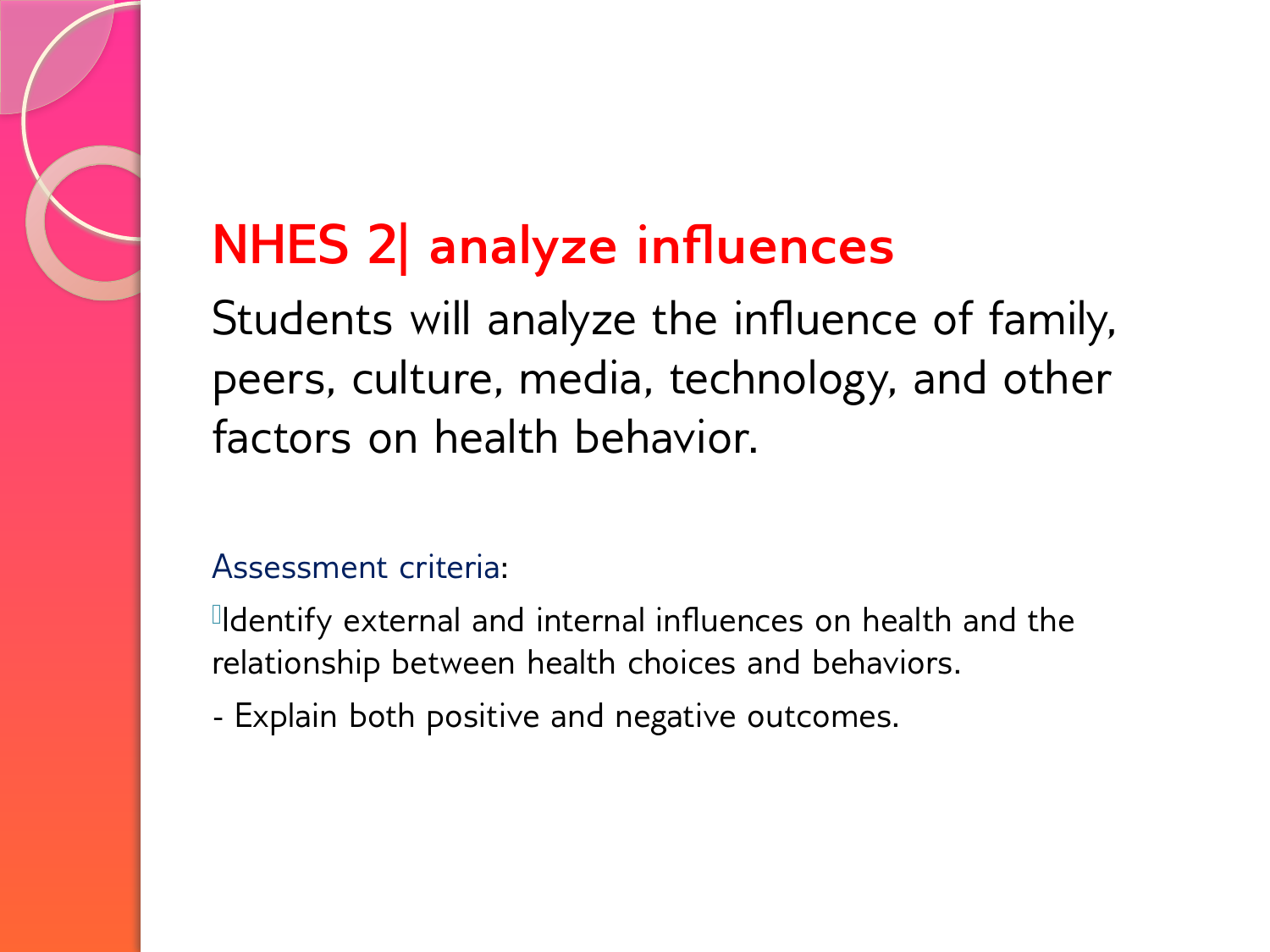

NHES 2| analyze influences
Students will analyze the influence of family, peers, culture, media, technology, and other factors on health behavior.

Assessment criteria:
Identify external and internal influences on health and the relationship between health choices and behaviors.
- Explain both positive and negative outcomes.